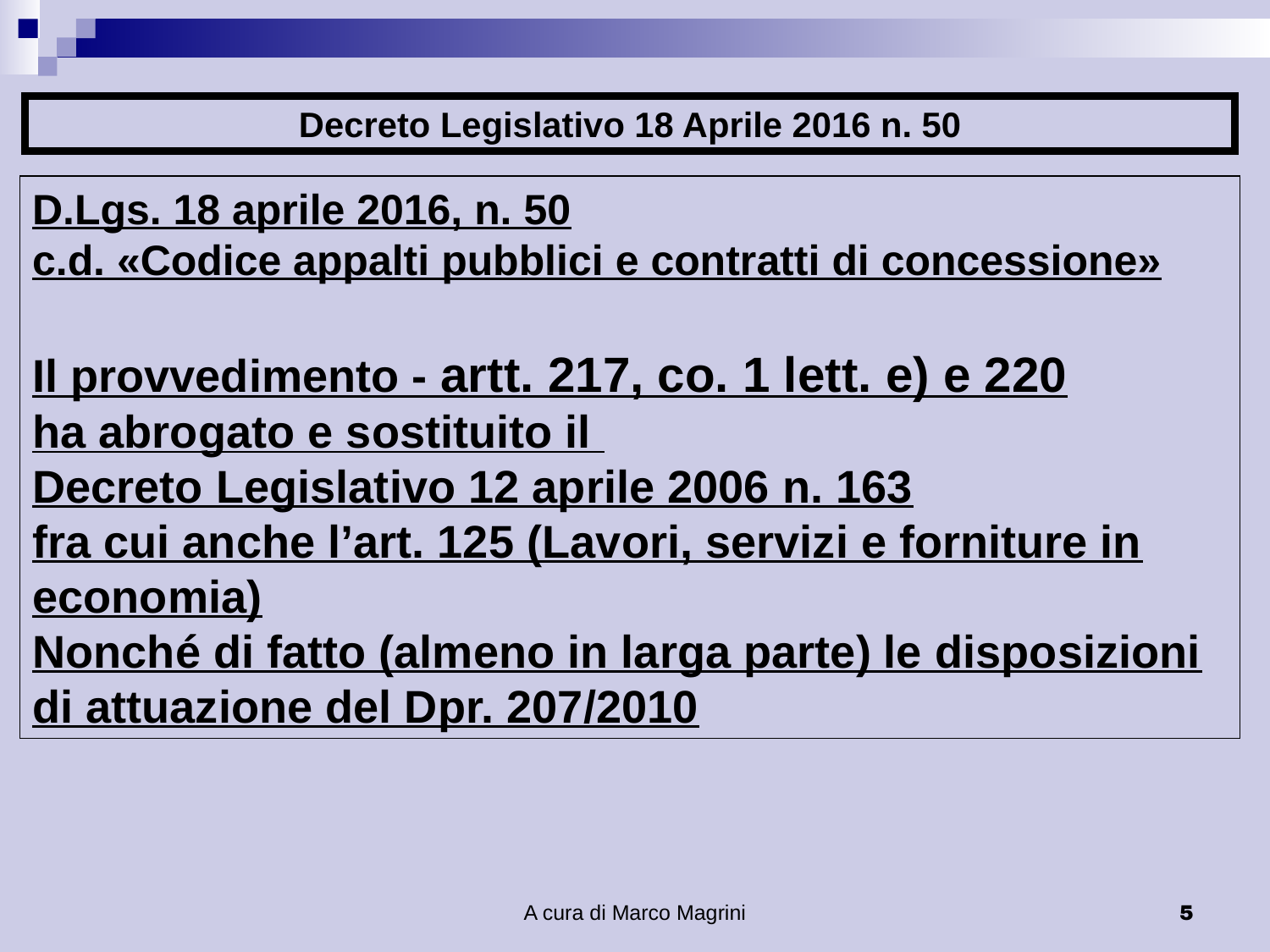

Decreto Legislativo 18 Aprile 2016 n. 50
D.Lgs. 18 aprile 2016, n. 50
c.d. «Codice appalti pubblici e contratti di concessione»

Il provvedimento - artt. 217, co. 1 lett. e) e 220
ha abrogato e sostituito il
Decreto Legislativo 12 aprile 2006 n. 163
fra cui anche l’art. 125 (Lavori, servizi e forniture in economia)
Nonché di fatto (almeno in larga parte) le disposizioni di attuazione del Dpr. 207/2010

A cura di Marco Magrini
5